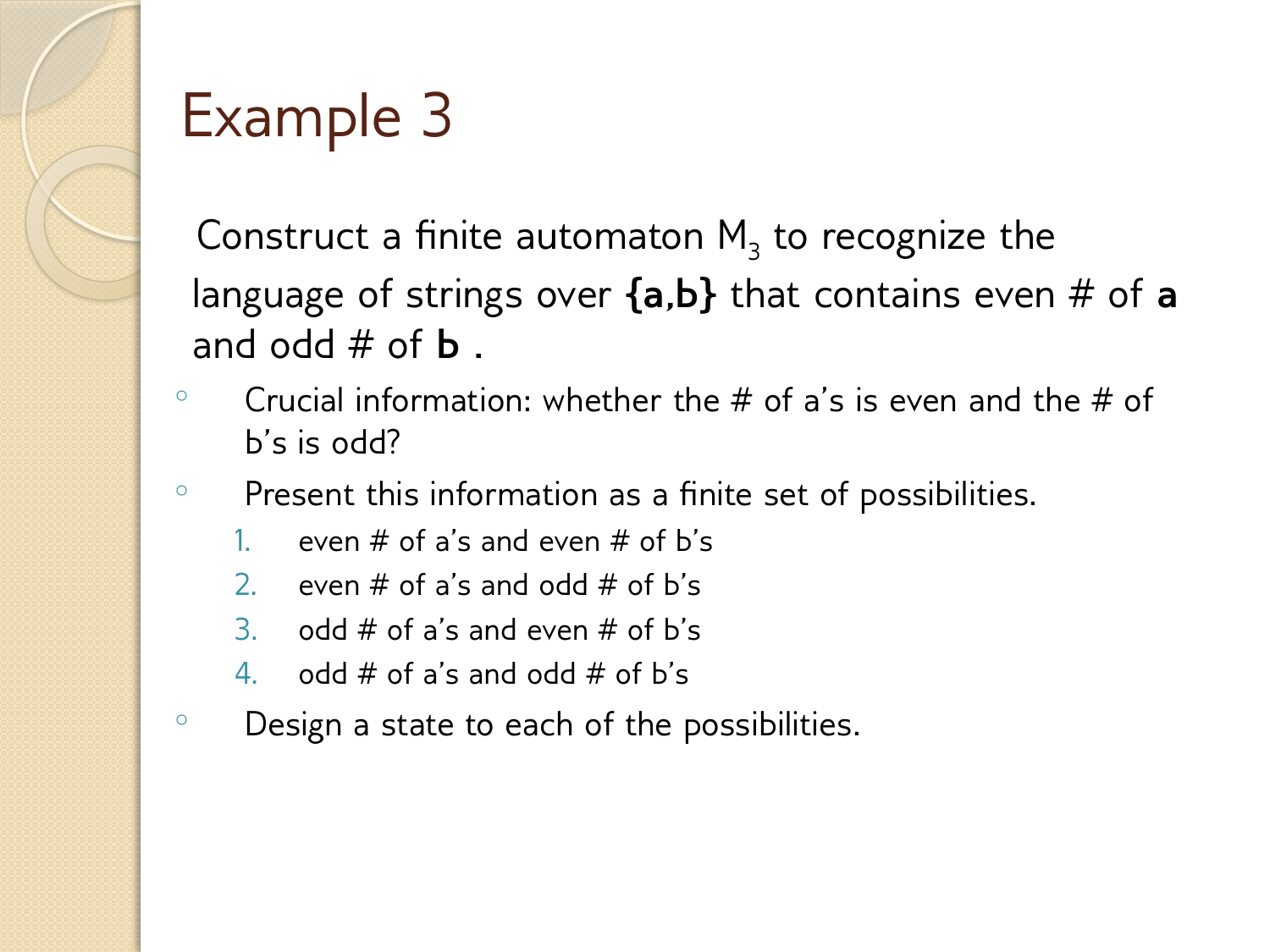

# Example 3
       Construct a finite automaton M3 to recognize the language of strings over {a,b} that contains even # of a and odd # of b .
Crucial information: whether the # of a’s is even and the # of b’s is odd?
Present this information as a finite set of possibilities.
even # of a’s and even # of b’s
even # of a’s and odd # of b’s
odd # of a’s and even # of b’s
odd # of a’s and odd # of b’s
Design a state to each of the possibilities.